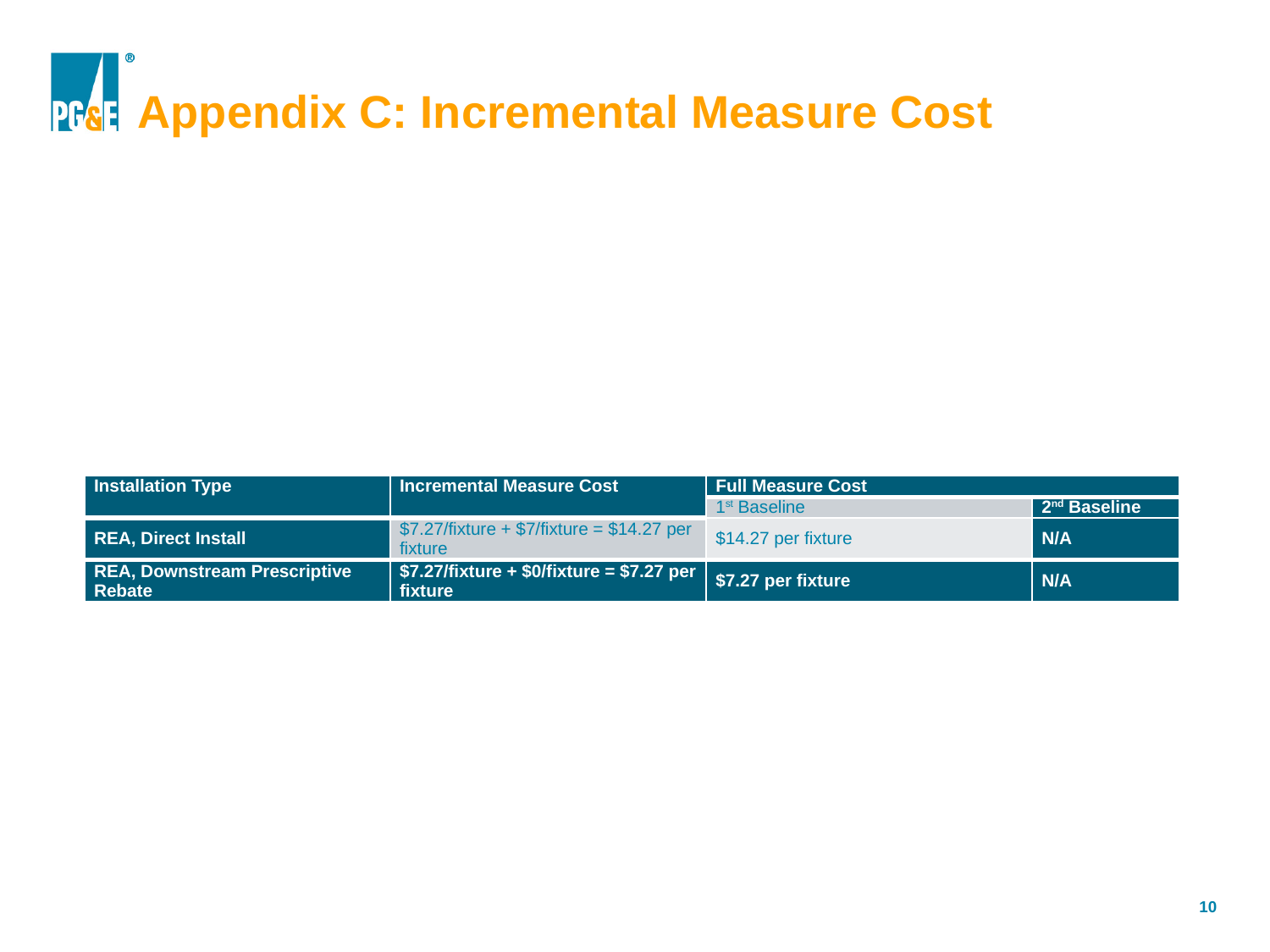

# Appendix C: Incremental Measure Cost
| Installation Type | Incremental Measure Cost | Full Measure Cost |  |
| --- | --- | --- | --- |
|  |  | 1st Baseline | 2nd Baseline |
| REA, Direct Install | $7.27/fixture + $7/fixture = $14.27 per fixture | $14.27 per fixture | N/A |
| REA, Downstream Prescriptive Rebate | $7.27/fixture + $0/fixture = $7.27 per fixture | $7.27 per fixture | N/A |